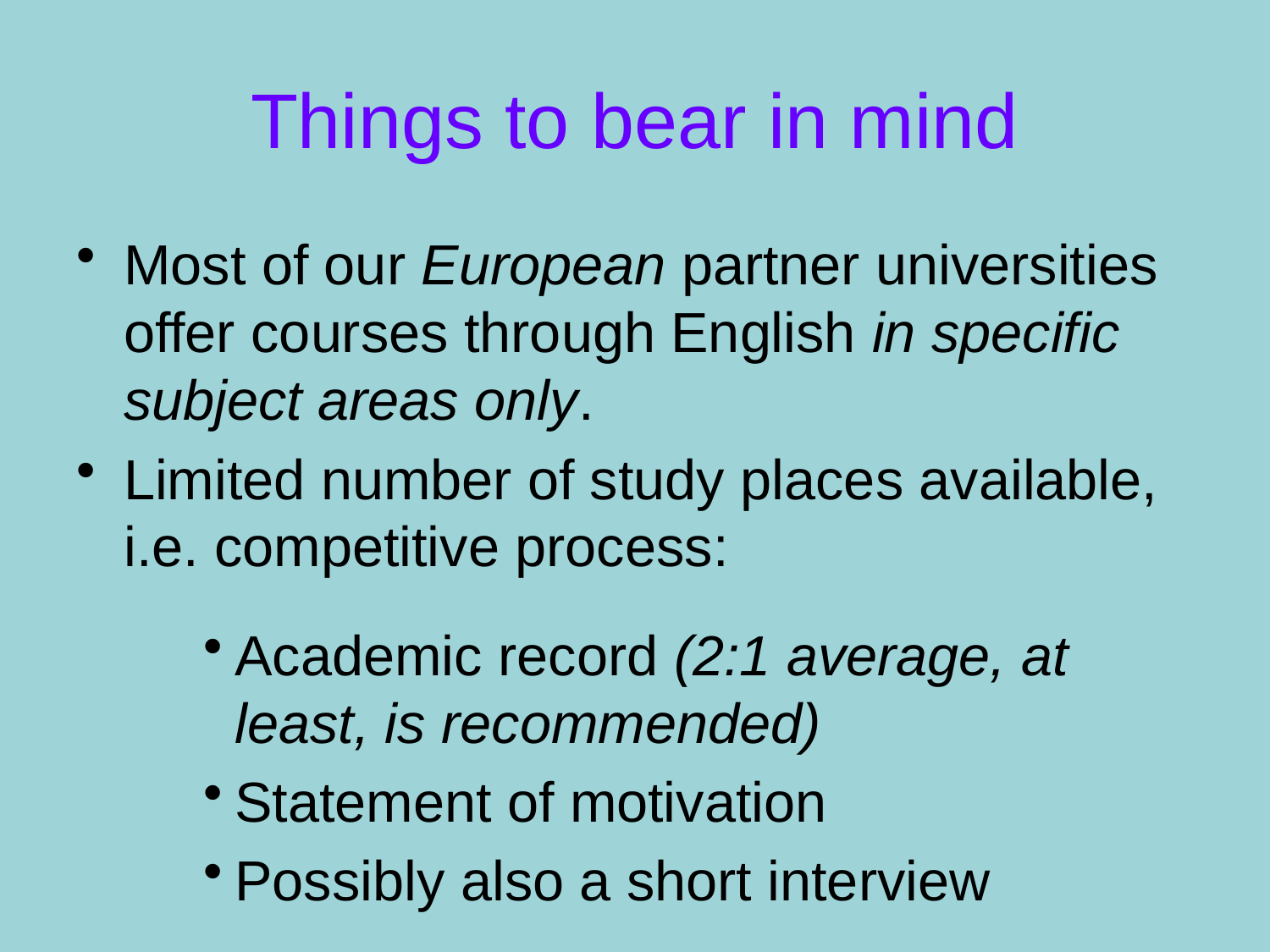

# Things to bear in mind
Most of our European partner universities offer courses through English in specific subject areas only.
Limited number of study places available, i.e. competitive process:

Academic record (2:1 average, at least, is recommended)
Statement of motivation
Possibly also a short interview